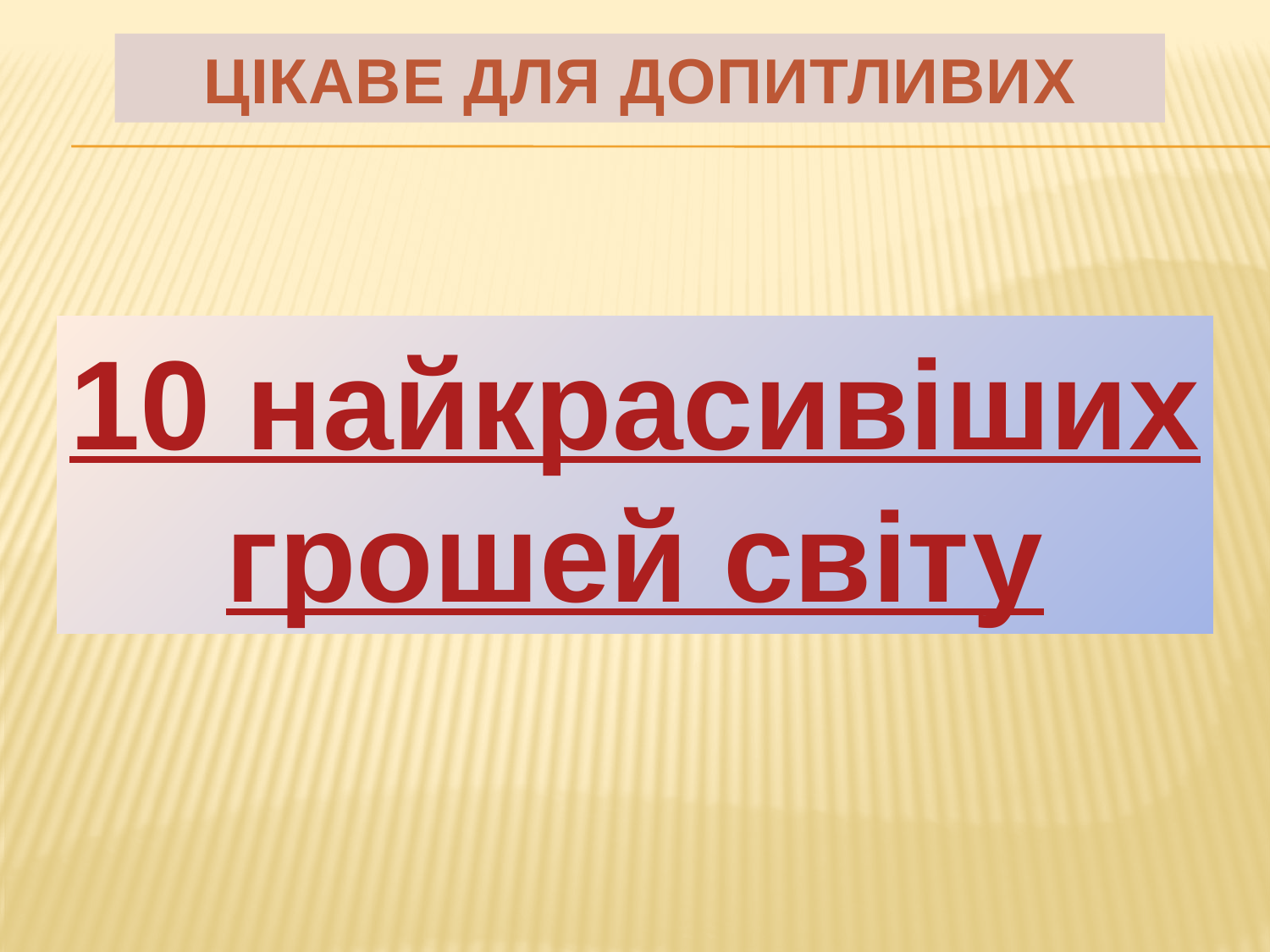

ЦІКАВЕ ДЛЯ ДОПИТЛИВИХ
10 найкрасивіших
грошей світу